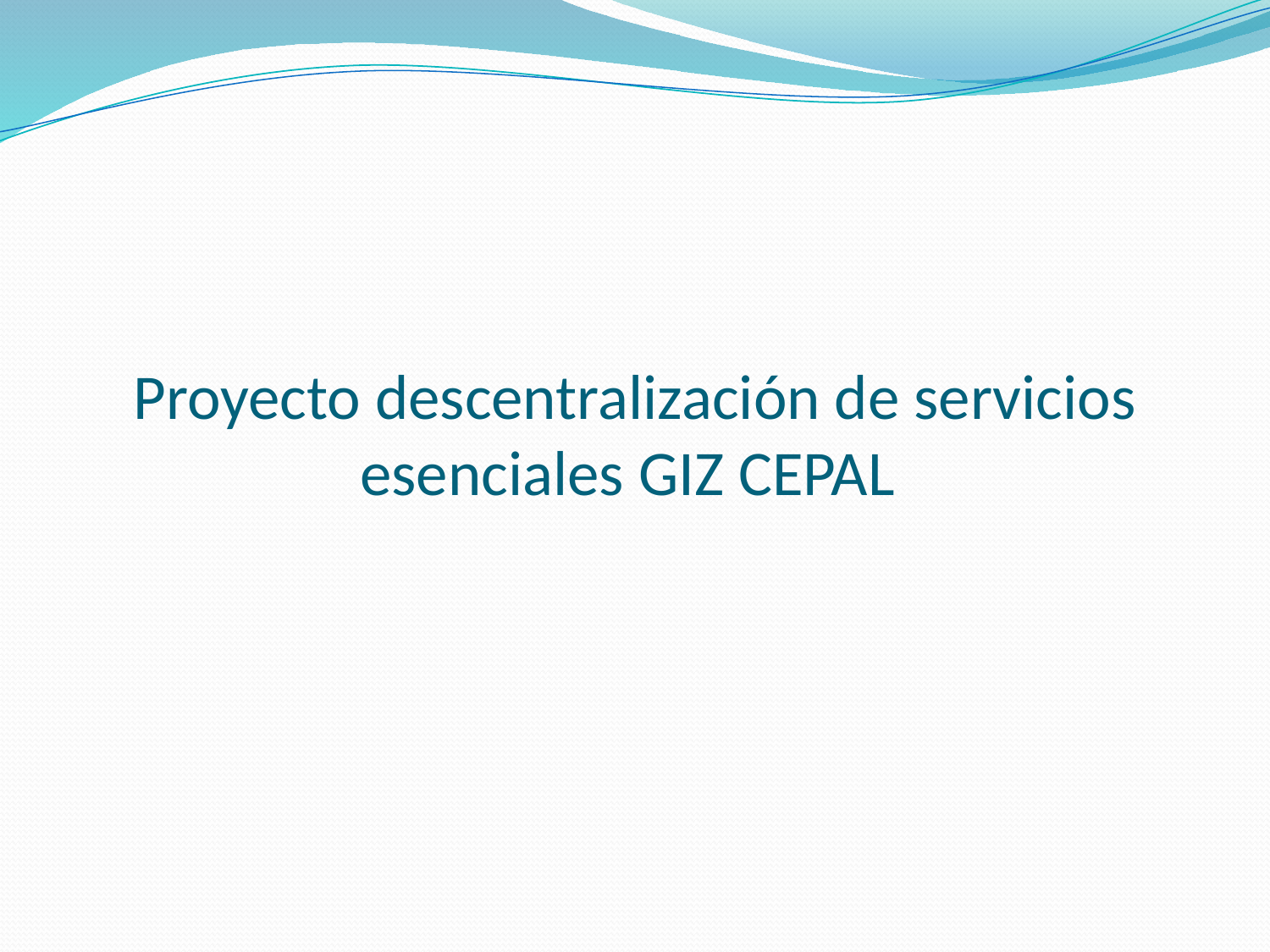

# Proyecto descentralización de servicios esenciales GIZ CEPAL